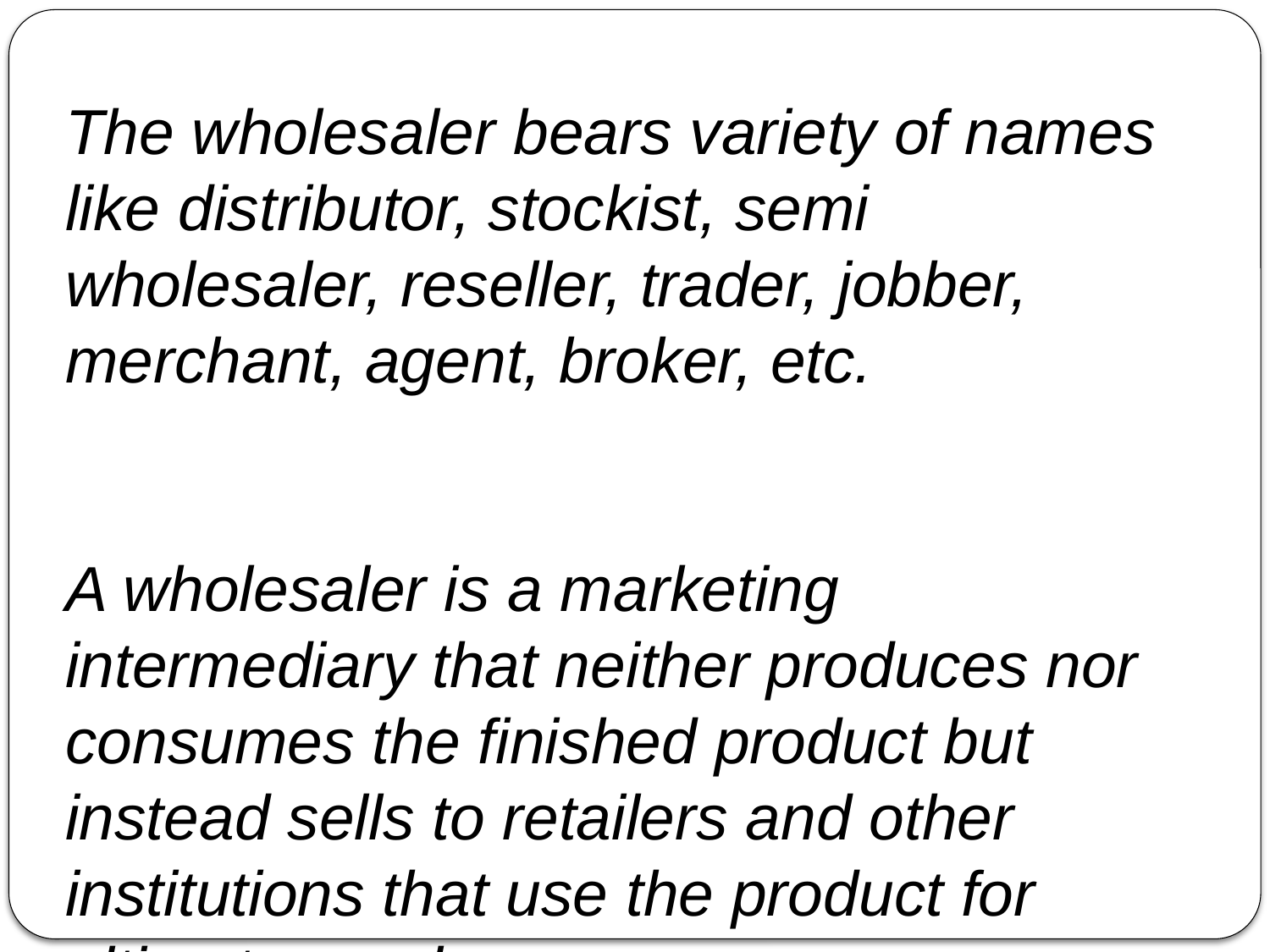

The wholesaler bears variety of names like distributor, stockist, semi wholesaler, reseller, trader, jobber, merchant, agent, broker, etc.

A wholesaler is a marketing intermediary that neither produces nor consumes the finished product but instead sells to retailers and other institutions that use the product for ultimate resale.